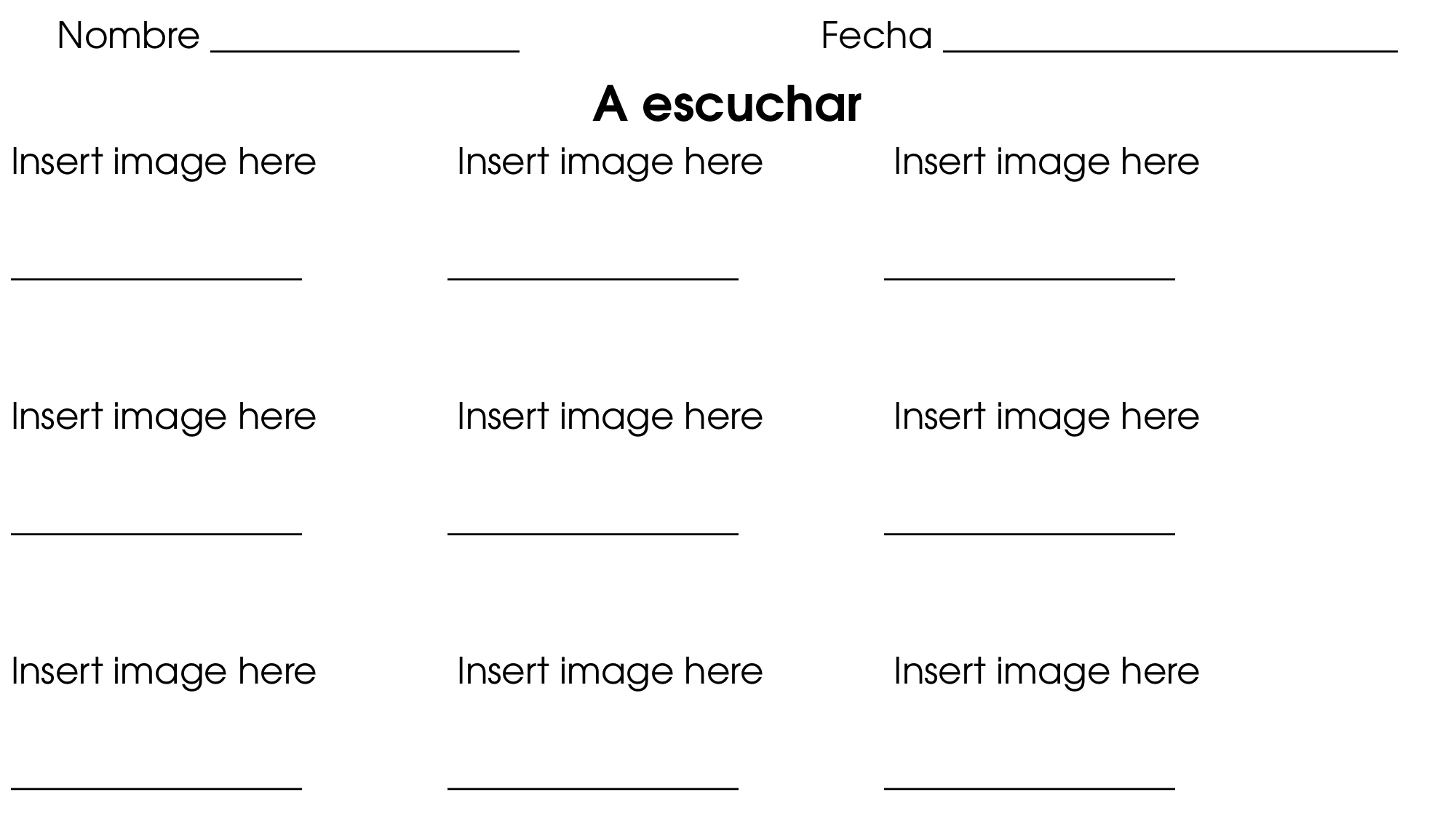

# Nombre _________________ 			Fecha _________________________
A escuchar
Insert image here		 Insert image here		 Insert image here

________________		________________		________________

Insert image here		 Insert image here		 Insert image here

________________		________________		________________

Insert image here		 Insert image here		 Insert image here

________________		________________		________________